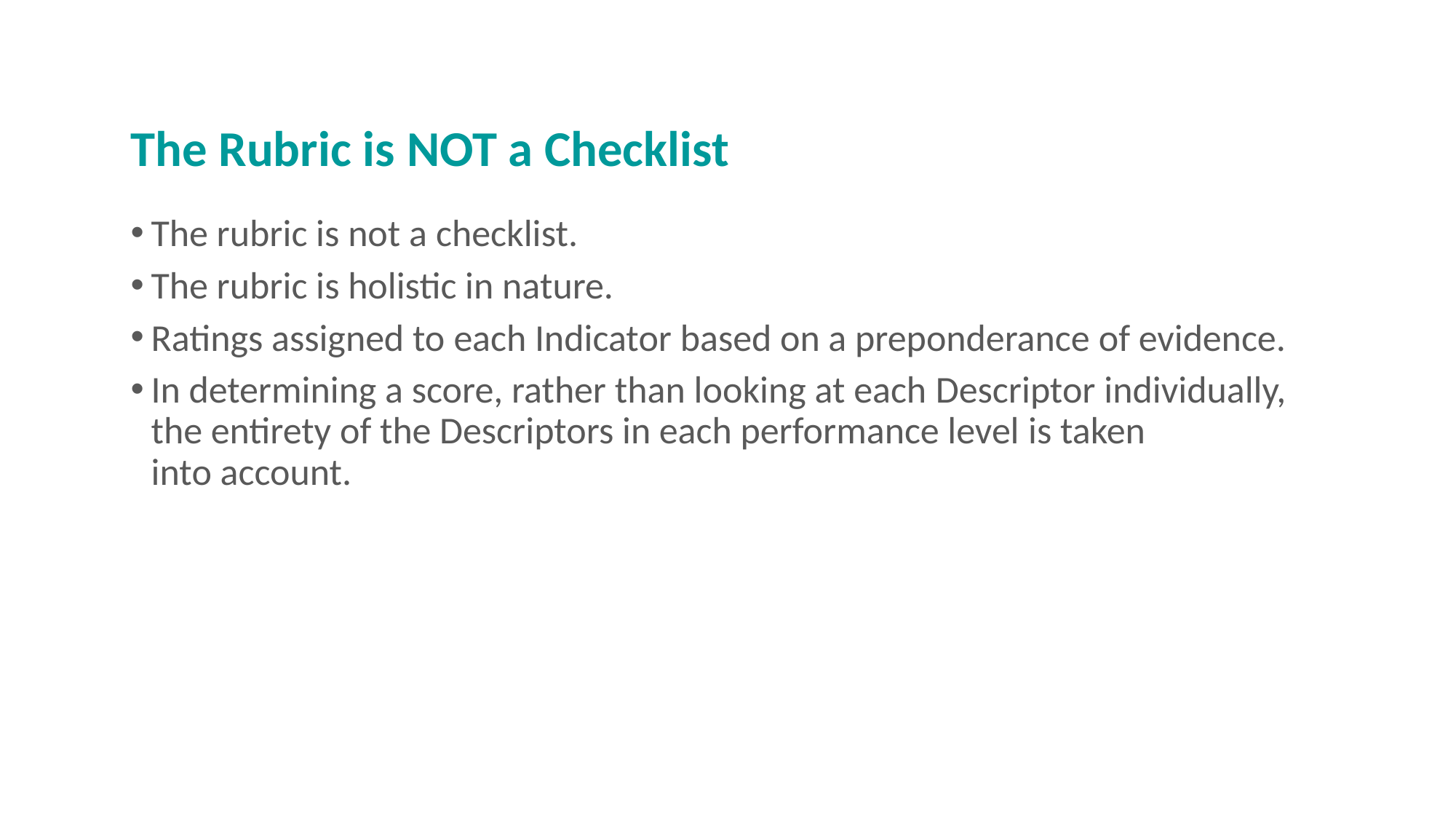

# The Rubric is NOT a Checklist
The rubric is not a checklist.
The rubric is holistic in nature.
Ratings assigned to each Indicator based on a preponderance of evidence.
In determining a score, rather than looking at each Descriptor individually, the entirety of the Descriptors in each performance level is taken into account.